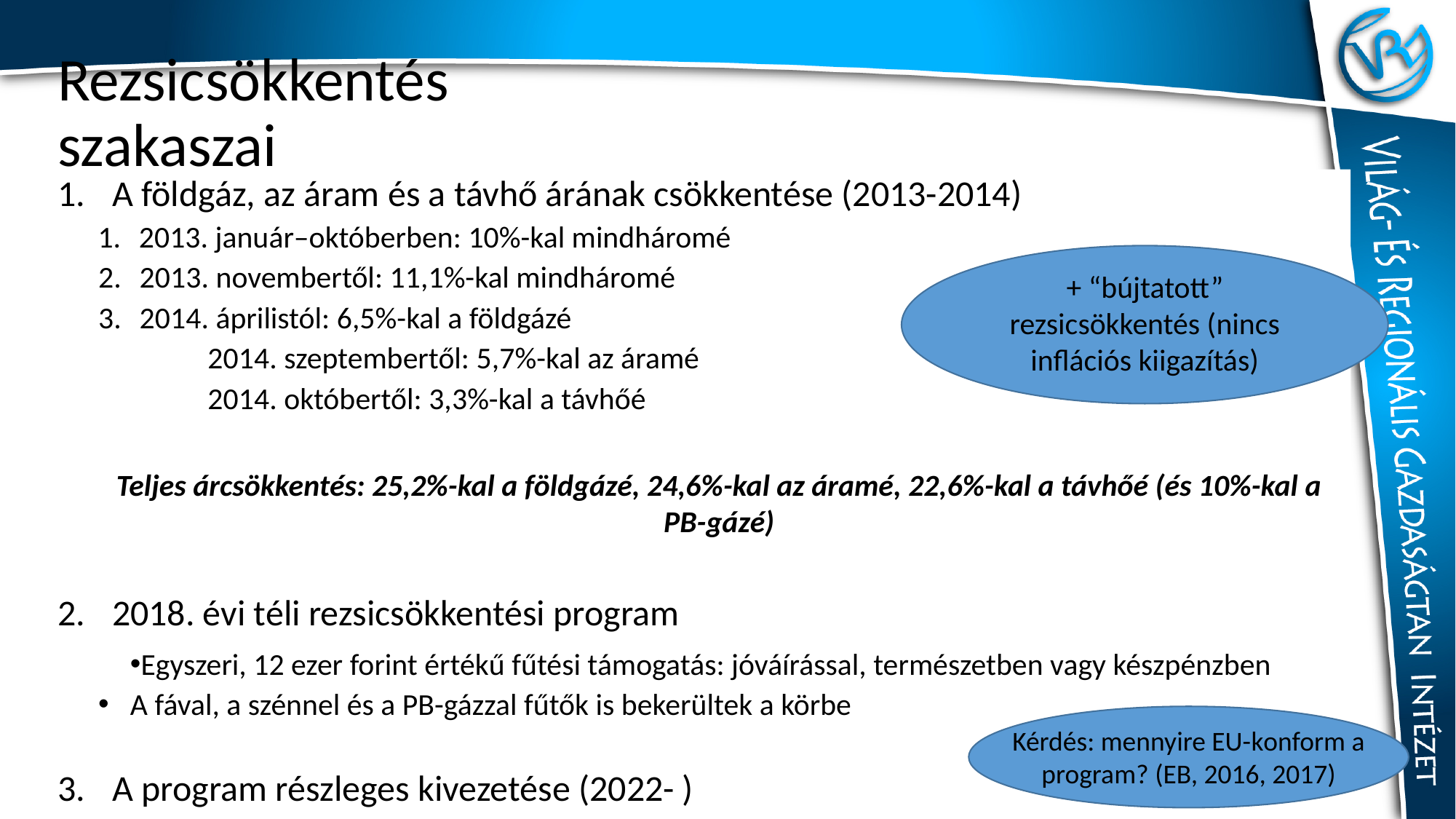

# Rezsicsökkentés szakaszai
A földgáz, az áram és a távhő árának csökkentése (2013-2014)
2013. január–októberben: 10%-kal mindháromé
2013. novembertől: 11,1%-kal mindháromé
2014. áprilistól: 6,5%-kal a földgázé
	2014. szeptembertől: 5,7%-kal az áramé
	2014. októbertől: 3,3%-kal a távhőé

2018. évi téli rezsicsökkentési program
Egyszeri, 12 ezer forint értékű fűtési támogatás: jóváírással, természetben vagy készpénzben
A fával, a szénnel és a PB-gázzal fűtők is bekerültek a körbe

A program részleges kivezetése (2022- )

+ “bújtatott” rezsicsökkentés (nincs inflációs kiigazítás)
Teljes árcsökkentés: 25,2%-kal a földgázé, 24,6%-kal az áramé, 22,6%-kal a távhőé (és 10%-kal a PB-gázé)

Kérdés: mennyire EU-konform a program? (EB, 2016, 2017)